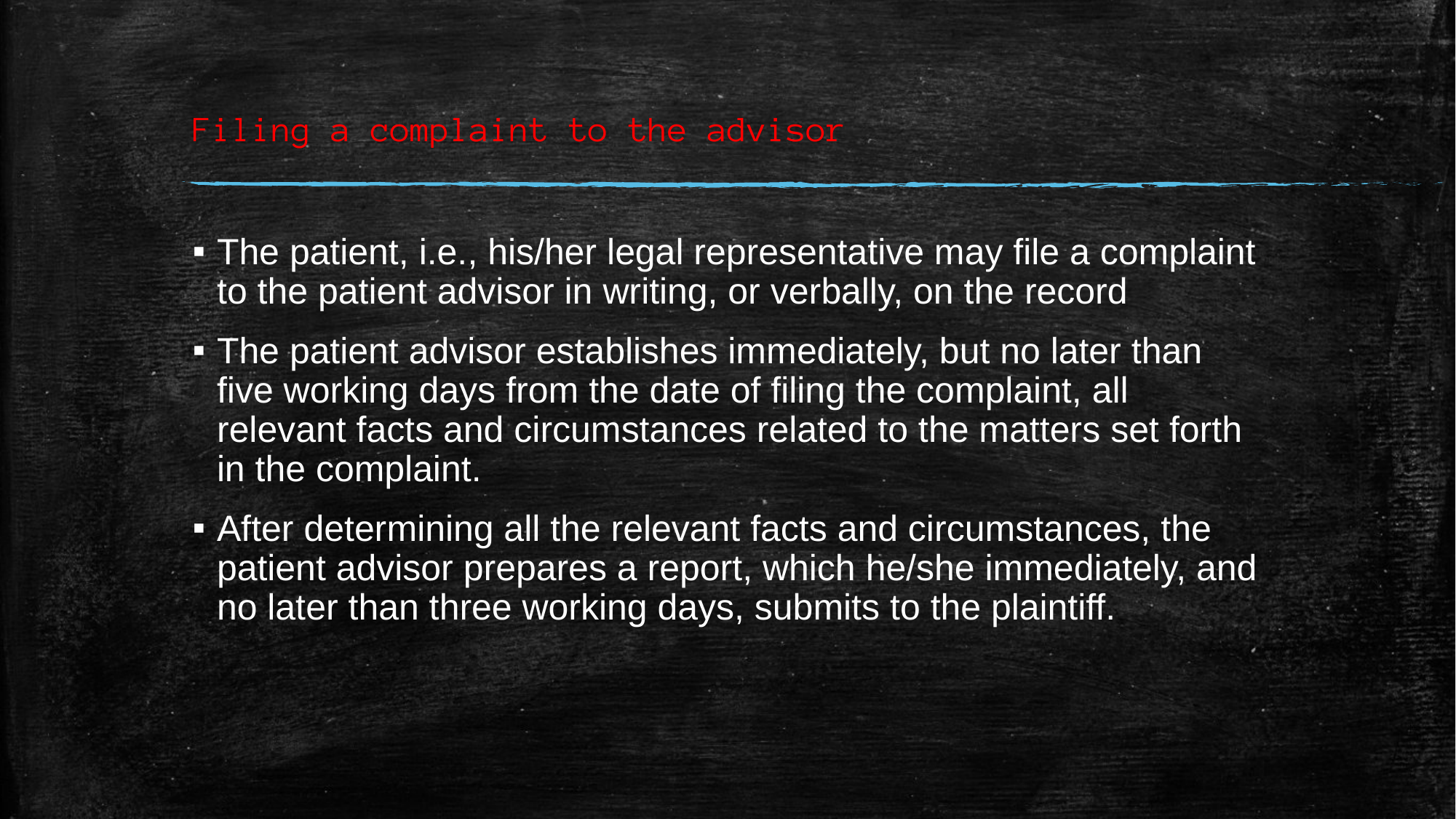

# Filing a complaint to the advisor
The patient, i.e., his/her legal representative may ﬁle a complaint to the patient advisor in writing, or verbally, on the record
The patient advisor establishes immediately, but no later than ﬁve working days from the date of ﬁling the complaint, all relevant facts and circumstances related to the matters set forth in the complaint.
After determining all the relevant facts and circumstances, the patient advisor prepares a report, which he/she immediately, and no later than three working days, submits to the plaintiff.